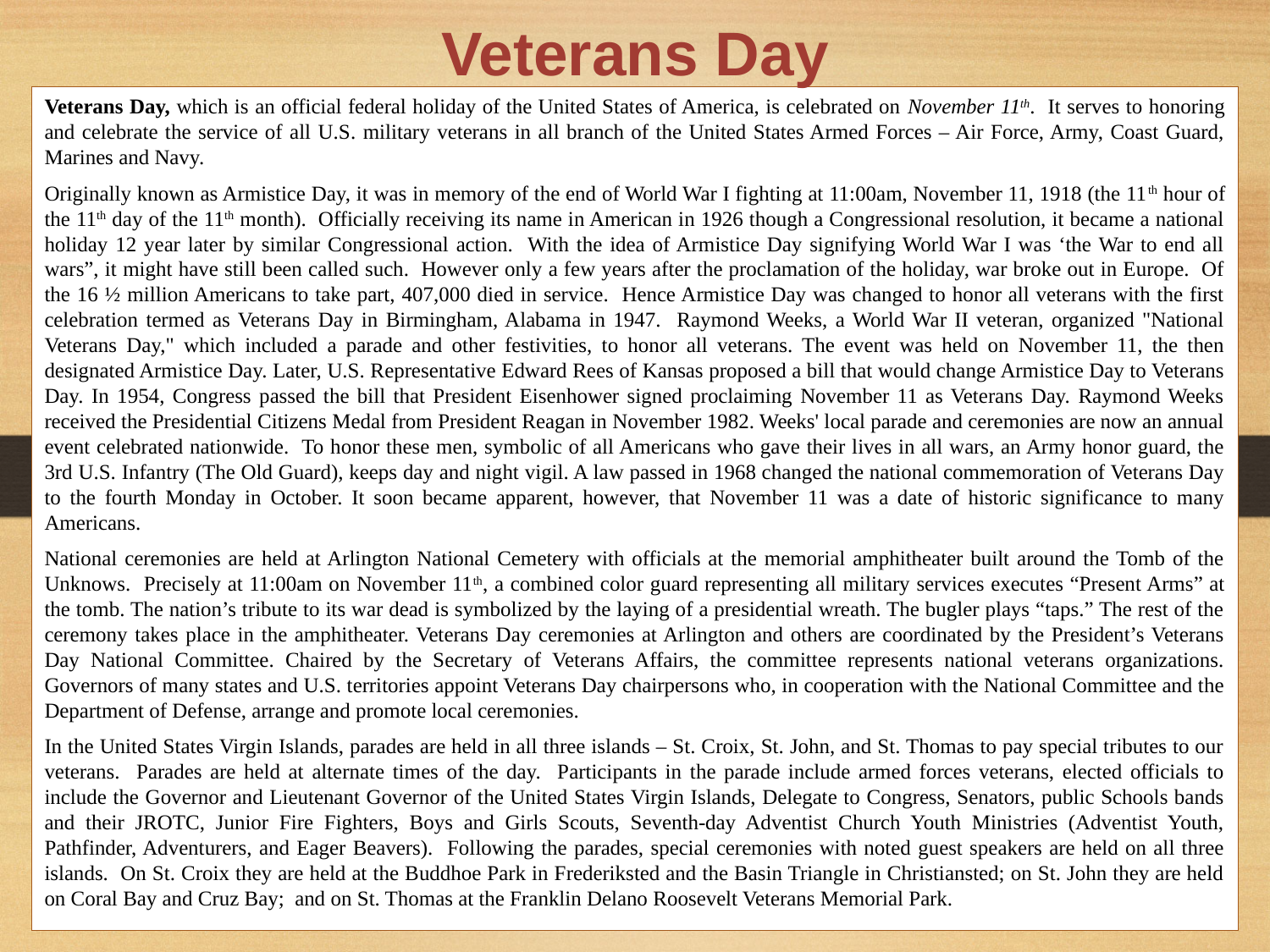

Veterans Day
Veterans Day, which is an official federal holiday of the United States of America, is celebrated on November 11th.  It serves to honoring and celebrate the service of all U.S. military veterans in all branch of the United States Armed Forces – Air Force, Army, Coast Guard, Marines and Navy.

Originally known as Armistice Day, it was in memory of the end of World War I fighting at 11:00am, November 11, 1918 (the 11th hour of the 11th day of the 11th month).  Officially receiving its name in American in 1926 though a Congressional resolution, it became a national holiday 12 year later by similar Congressional action.  With the idea of Armistice Day signifying World War I was ‘the War to end all wars”, it might have still been called such.  However only a few years after the proclamation of the holiday, war broke out in Europe.  Of the 16 ½ million Americans to take part, 407,000 died in service.  Hence Armistice Day was changed to honor all veterans with the first celebration termed as Veterans Day in Birmingham, Alabama in 1947.  Raymond Weeks, a World War II veteran, organized "National Veterans Day," which included a parade and other festivities, to honor all veterans. The event was held on November 11, the then designated Armistice Day. Later, U.S. Representative Edward Rees of Kansas proposed a bill that would change Armistice Day to Veterans Day. In 1954, Congress passed the bill that President Eisenhower signed proclaiming November 11 as Veterans Day. Raymond Weeks received the Presidential Citizens Medal from President Reagan in November 1982. Weeks' local parade and ceremonies are now an annual event celebrated nationwide.  To honor these men, symbolic of all Americans who gave their lives in all wars, an Army honor guard, the 3rd U.S. Infantry (The Old Guard), keeps day and night vigil. A law passed in 1968 changed the national commemoration of Veterans Day to the fourth Monday in October. It soon became apparent, however, that November 11 was a date of historic significance to many Americans.

National ceremonies are held at Arlington National Cemetery with officials at the memorial amphitheater built around the Tomb of the Unknows.  Precisely at 11:00am on November 11th, a combined color guard representing all military services executes “Present Arms” at the tomb. The nation’s tribute to its war dead is symbolized by the laying of a presidential wreath. The bugler plays “taps.” The rest of the ceremony takes place in the amphitheater. Veterans Day ceremonies at Arlington and others are coordinated by the President’s Veterans Day National Committee. Chaired by the Secretary of Veterans Affairs, the committee represents national veterans organizations. Governors of many states and U.S. territories appoint Veterans Day chairpersons who, in cooperation with the National Committee and the Department of Defense, arrange and promote local ceremonies.

In the United States Virgin Islands, parades are held in all three islands – St. Croix, St. John, and St. Thomas to pay special tributes to our veterans.  Parades are held at alternate times of the day.  Participants in the parade include armed forces veterans, elected officials to include the Governor and Lieutenant Governor of the United States Virgin Islands, Delegate to Congress, Senators, public Schools bands and their JROTC, Junior Fire Fighters, Boys and Girls Scouts, Seventh-day Adventist Church Youth Ministries (Adventist Youth, Pathfinder, Adventurers, and Eager Beavers).  Following the parades, special ceremonies with noted guest speakers are held on all three islands.  On St. Croix they are held at the Buddhoe Park in Frederiksted and the Basin Triangle in Christiansted; on St. John they are held on Coral Bay and Cruz Bay;  and on St. Thomas at the Franklin Delano Roosevelt Veterans Memorial Park.